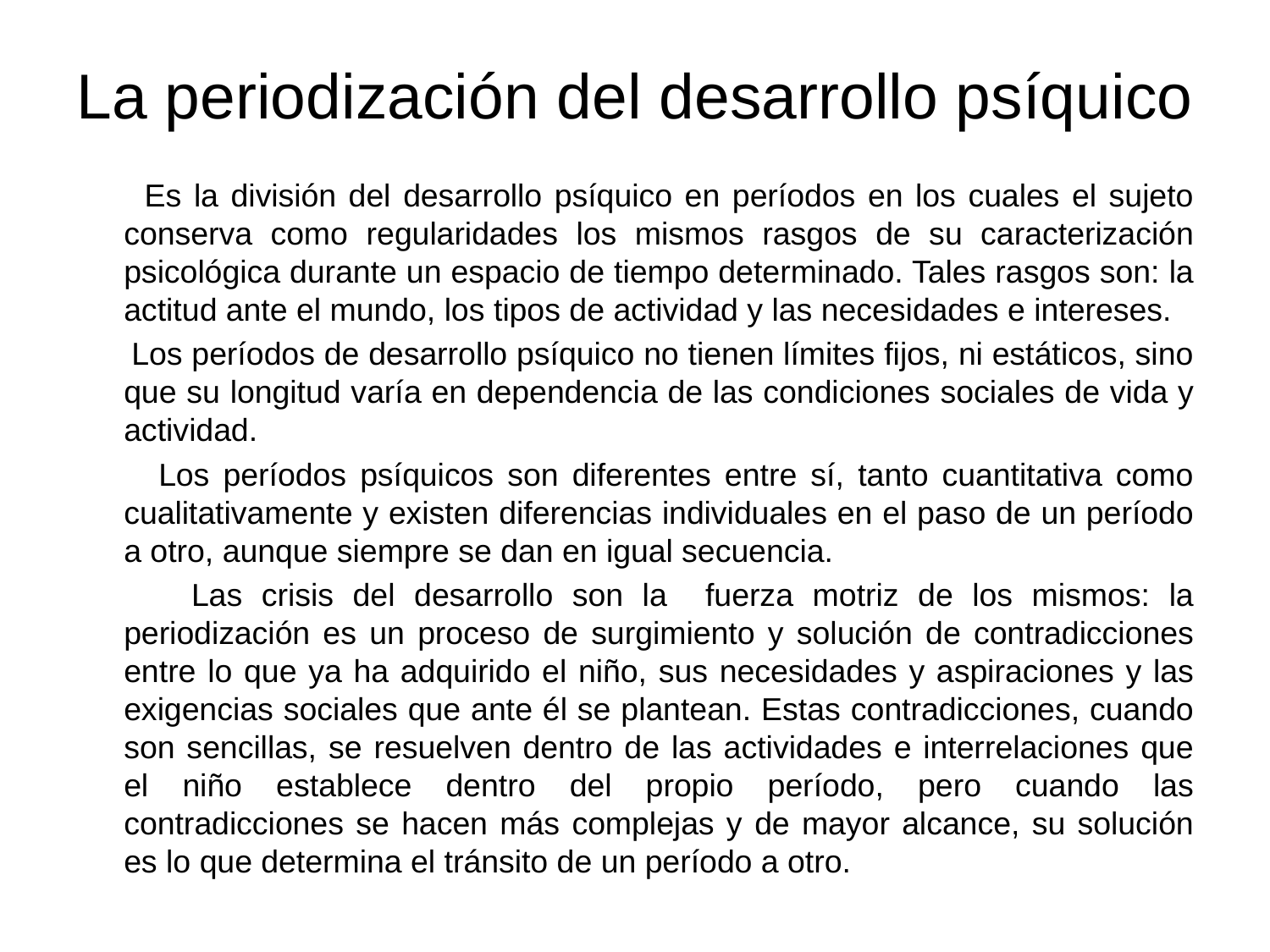

# La periodización del desarrollo psíquico
      Es la división del desarrollo psíquico en períodos en los cuales el sujeto conserva como regularidades los mismos rasgos de su caracterización psicológica durante un espacio de tiempo determinado. Tales rasgos son: la actitud ante el mundo, los tipos de actividad y las necesidades e intereses.
      Los períodos de desarrollo psíquico no tienen límites fijos, ni estáticos, sino que su longitud varía en dependencia de las condiciones sociales de vida y actividad.
      Los períodos psíquicos son diferentes entre sí, tanto cuantitativa como cualitativamente y existen diferencias individuales en el paso de un período a otro, aunque siempre se dan en igual secuencia.
      Las crisis del desarrollo son la  fuerza motriz de los mismos: la periodización es un proceso de surgimiento y solución de contradicciones entre lo que ya ha adquirido el niño, sus necesidades y aspiraciones y las exigencias sociales que ante él se plantean. Estas contradicciones, cuando son sencillas, se resuelven dentro de las actividades e interrelaciones que el niño establece dentro del propio período, pero cuando las contradicciones se hacen más complejas y de mayor alcance, su solución es lo que determina el tránsito de un período a otro.